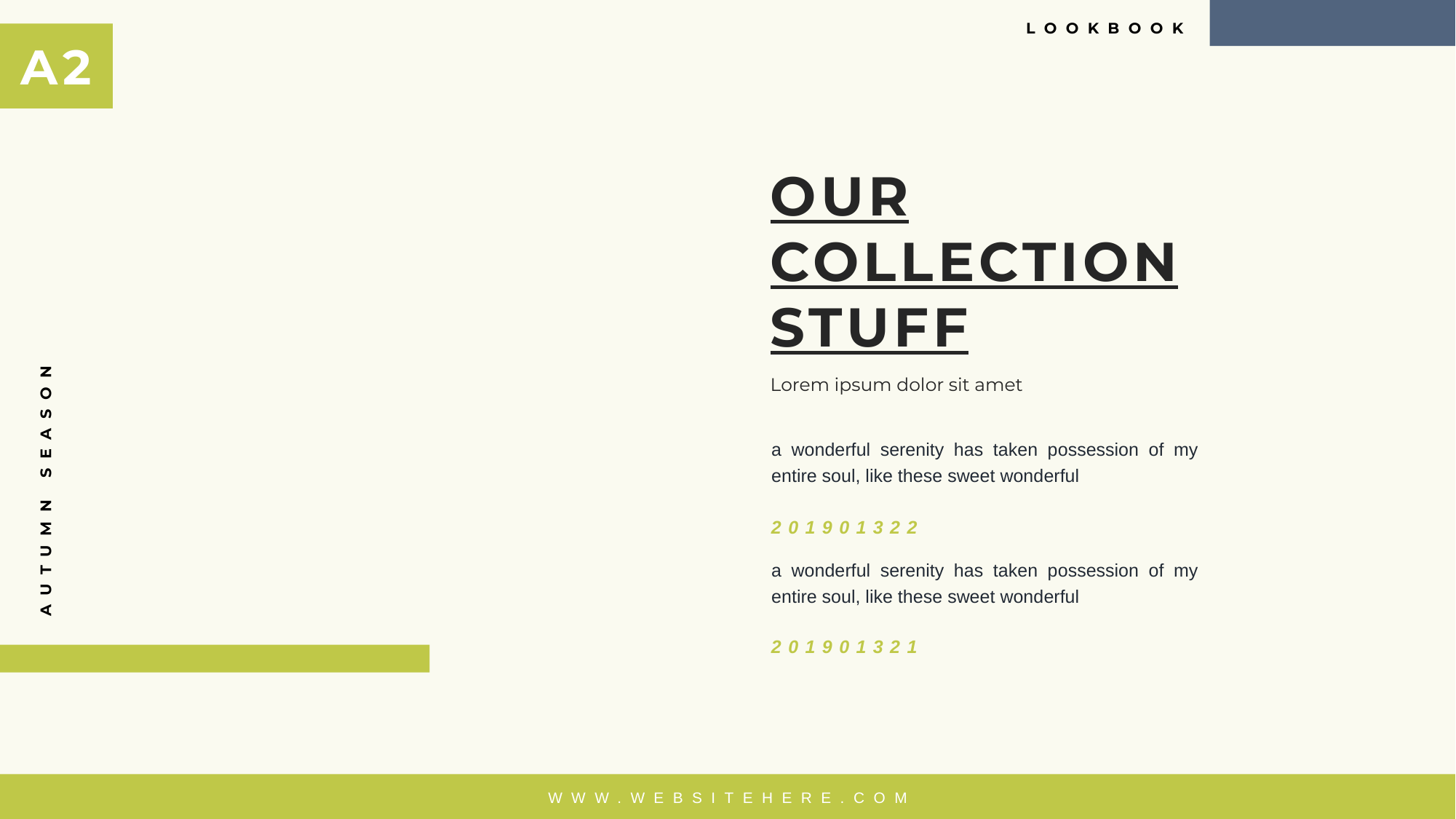

LOOKBOOK

A2

WWW.WEBSITEHERE.COM

OUR
COLLECTION
STUFF
Lorem ipsum dolor sit amet
a wonderful serenity has taken possession of my entire soul, like these sweet wonderful
AUTUMN SEASON
201901322
a wonderful serenity has taken possession of my entire soul, like these sweet wonderful
201901321